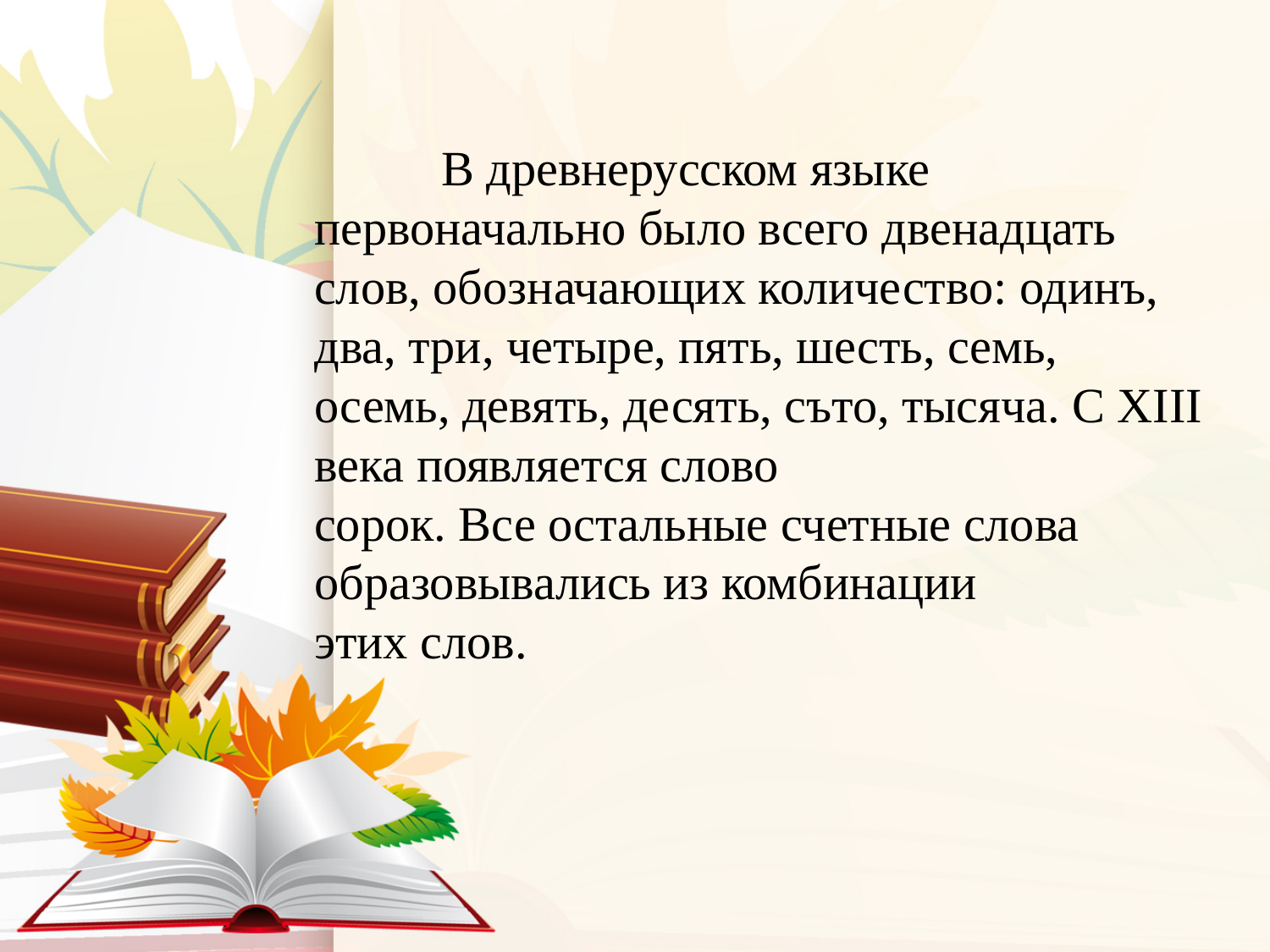

В древнерусском языке первоначально было всего двенадцать слов, обозначающих количество: одинъ, два, три, четыре, пять, шесть, семь, осемь, девять, десять, съто, тысяча. С XIII века появляется слово 
сорок. Все остальные счетные слова образовывались из комбинации 
этих слов.